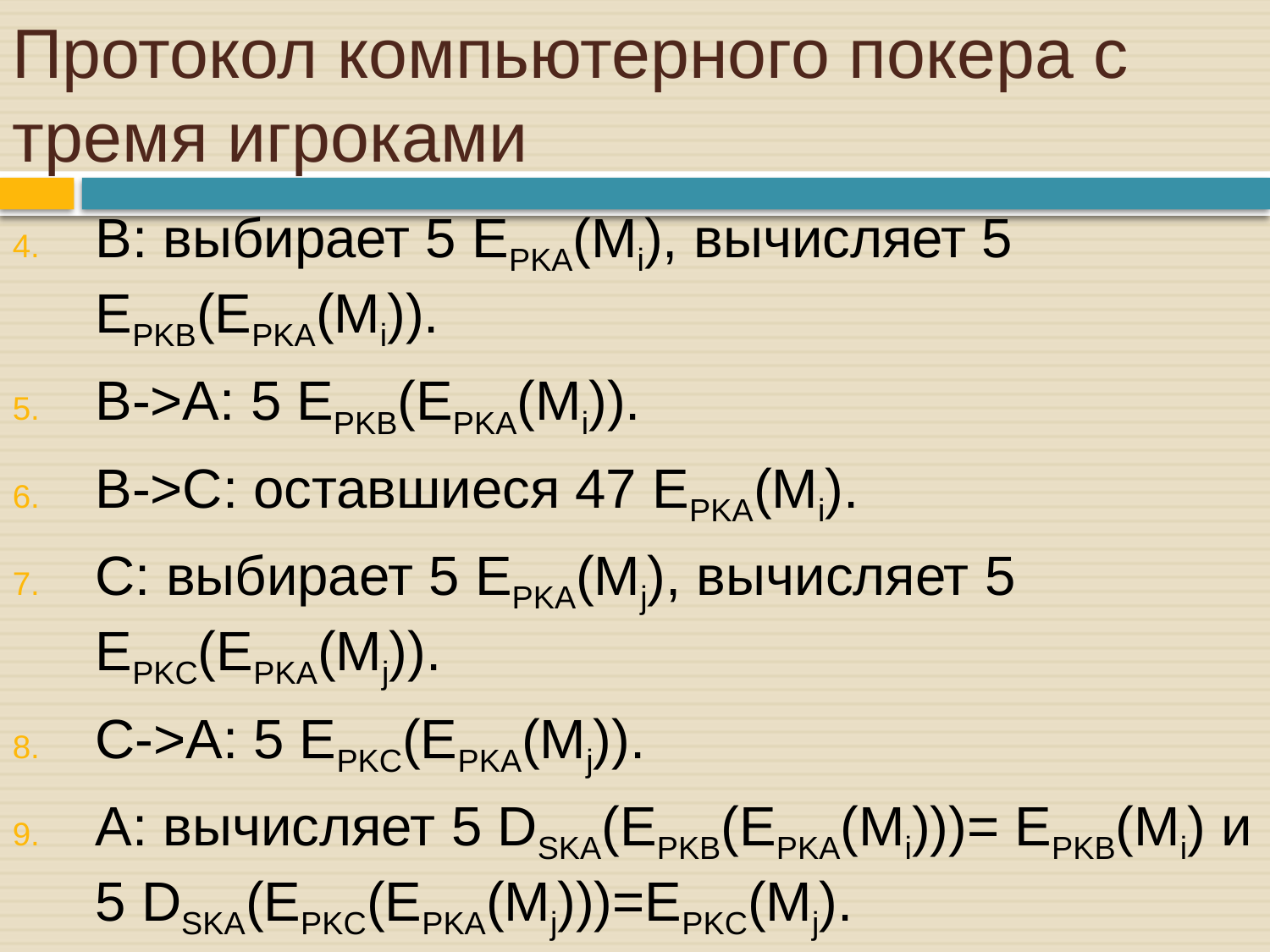

# Протокол компьютерного покера с тремя игроками
B: выбирает 5 EPKA(Mi), вычисляет 5 EPKB(EPKA(Mi)).
B->A: 5 EPKB(EPKA(Mi)).
B->C: оставшиеся 47 EPKA(Mi).
C: выбирает 5 EPKA(Mj), вычисляет 5 EPKC(EPKA(Mj)).
C->A: 5 EPKC(EPKA(Mj)).
A: вычисляет 5 DSKA(EPKB(EPKA(Mi)))= EPKB(Mi) и 5 DSKA(EPKC(EPKA(Mj)))=EPKC(Mj).